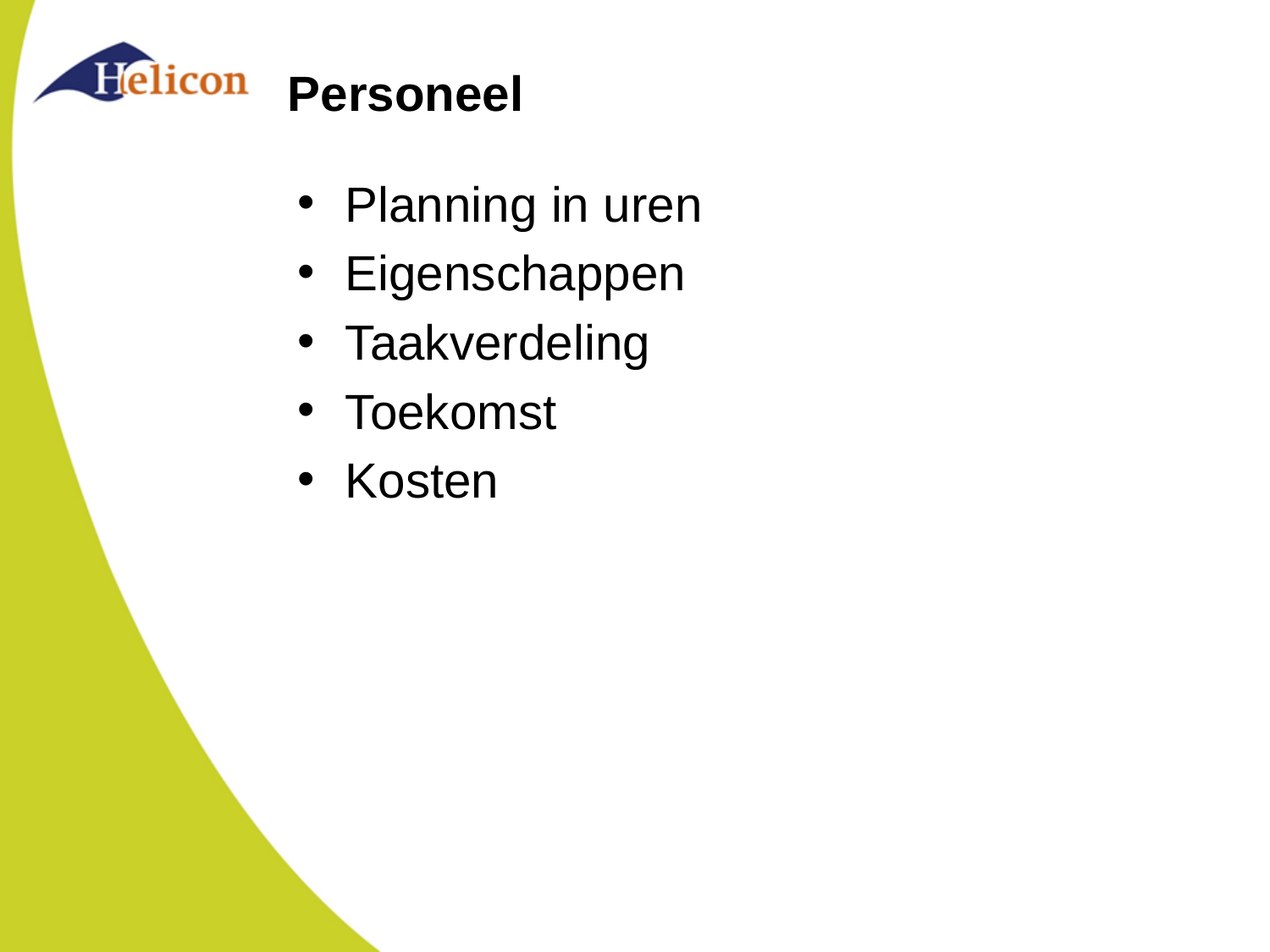

# Personeel
Planning in uren
Eigenschappen
Taakverdeling
Toekomst
Kosten